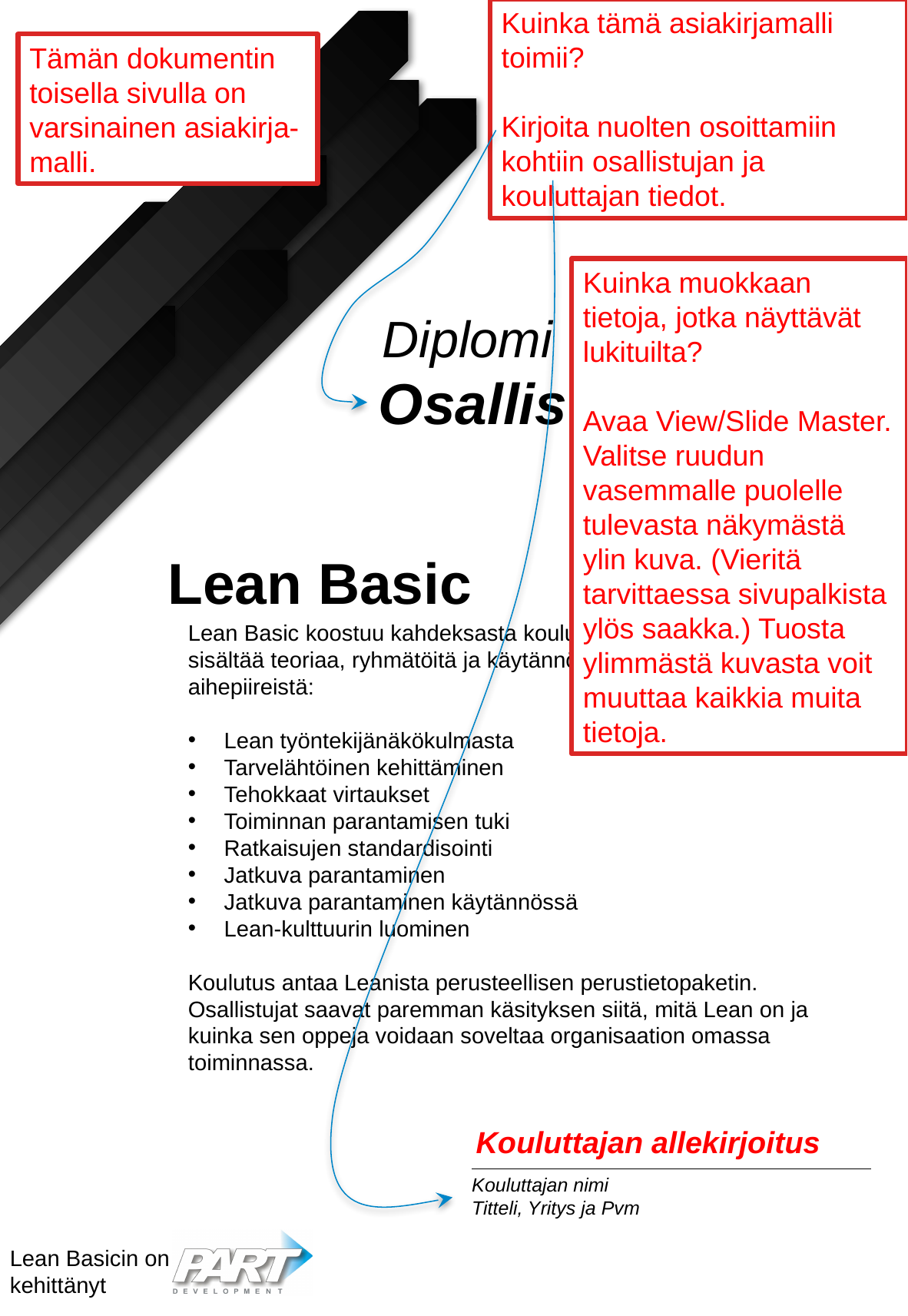

Kuinka tämä asiakirjamalli toimii?

Kirjoita nuolten osoittamiin kohtiin osallistujan ja kouluttajan tiedot.
Tämän dokumentin toisella sivulla on
varsinainen asiakirja-malli.

Kuinka muokkaan tietoja, jotka näyttävät lukituilta?

Avaa View/Slide Master. Valitse ruudun vasemmalle puolelle tulevasta näkymästä ylin kuva. (Vieritä tarvittaessa sivupalkista ylös saakka.) Tuosta ylimmästä kuvasta voit muuttaa kaikkia muita tietoja.
Osallistujan nimi
Kouluttajan allekirjoitus
Kouluttajan nimi
Titteli, Yritys ja Pvm